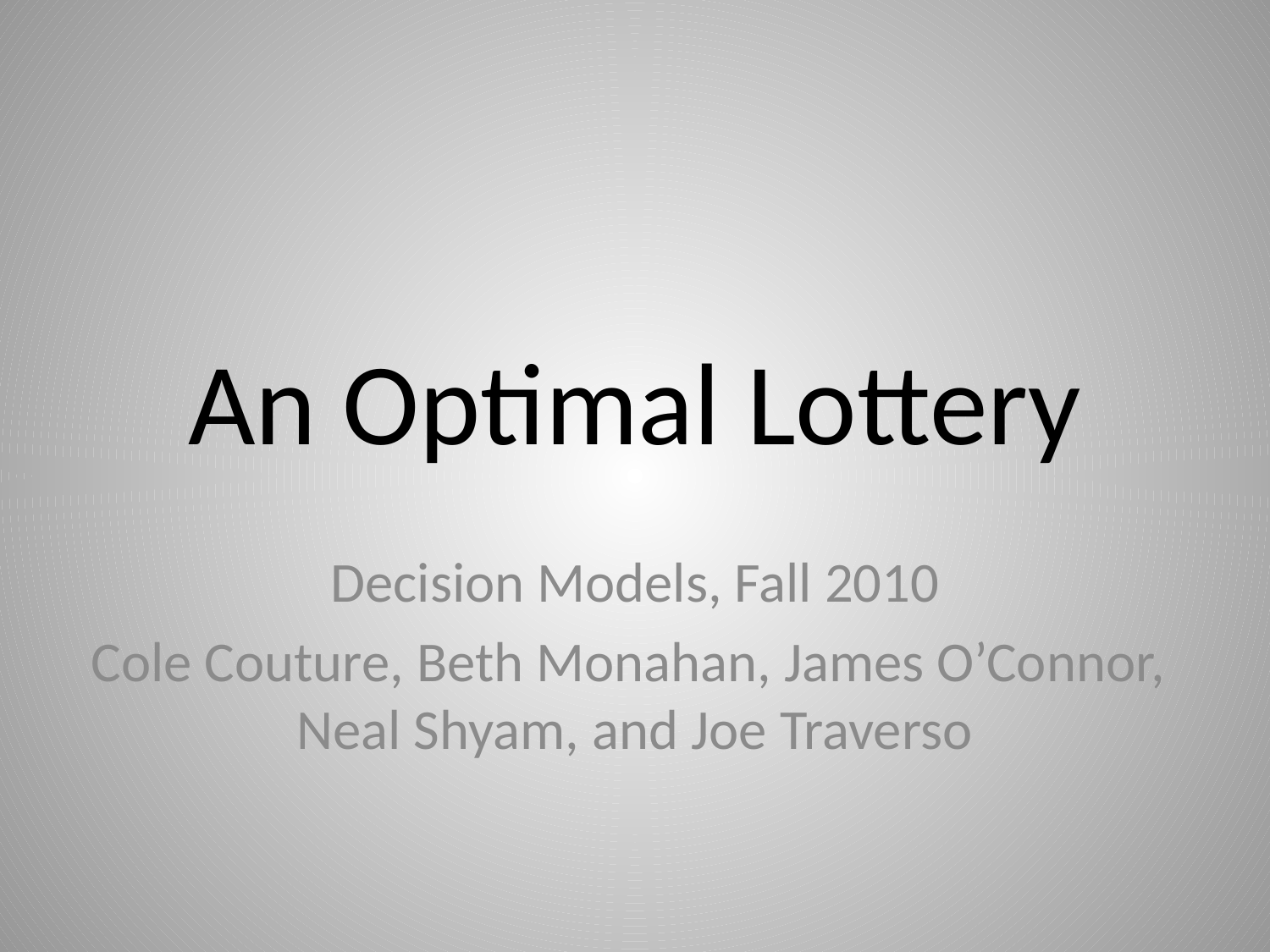

# An Optimal Lottery
Decision Models, Fall 2010
Cole Couture, Beth Monahan, James O’Connor,
Neal Shyam, and Joe Traverso